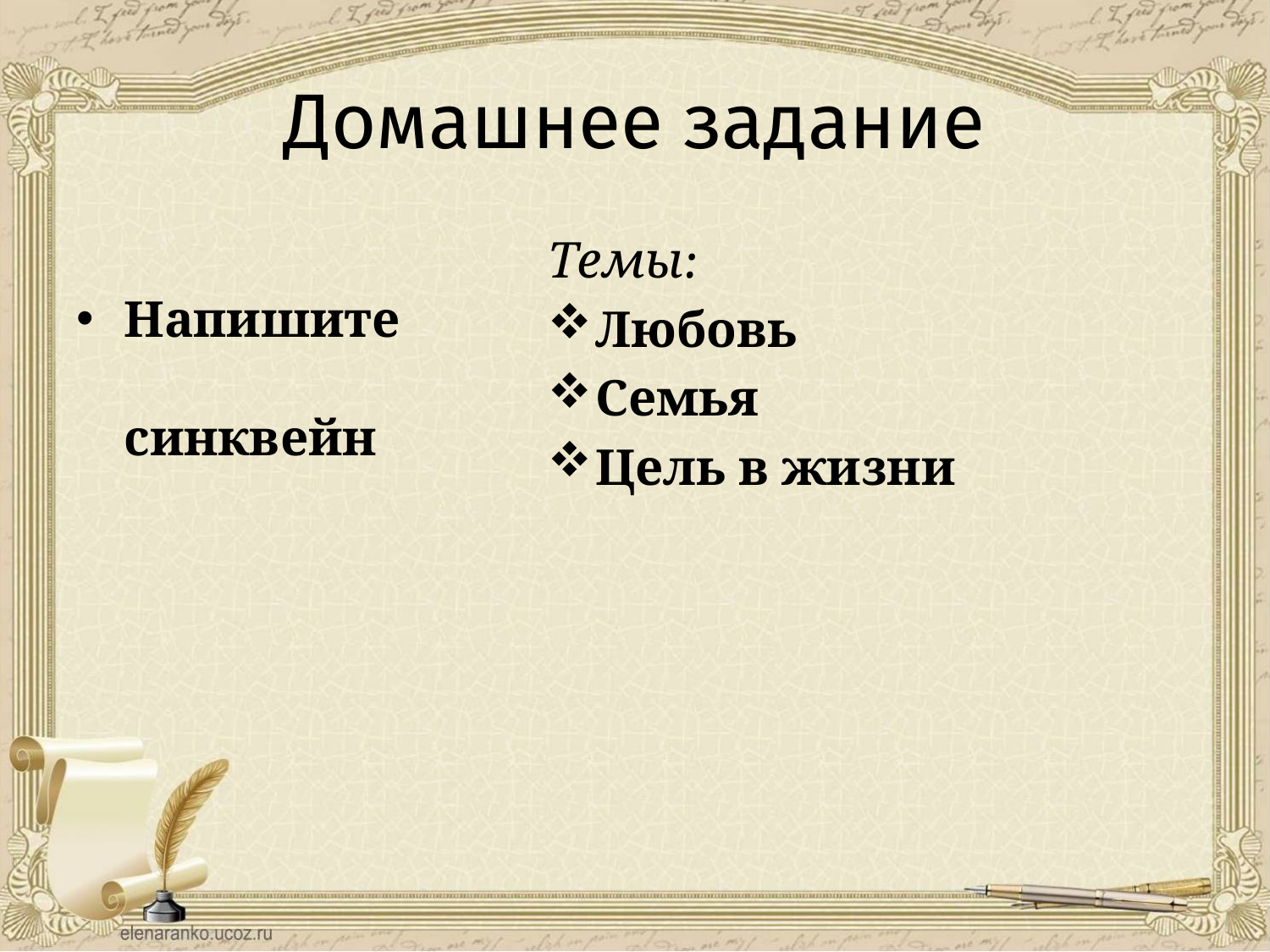

# Домашнее задание
Напишите синквейн
Темы:
Любовь
Семья
Цель в жизни